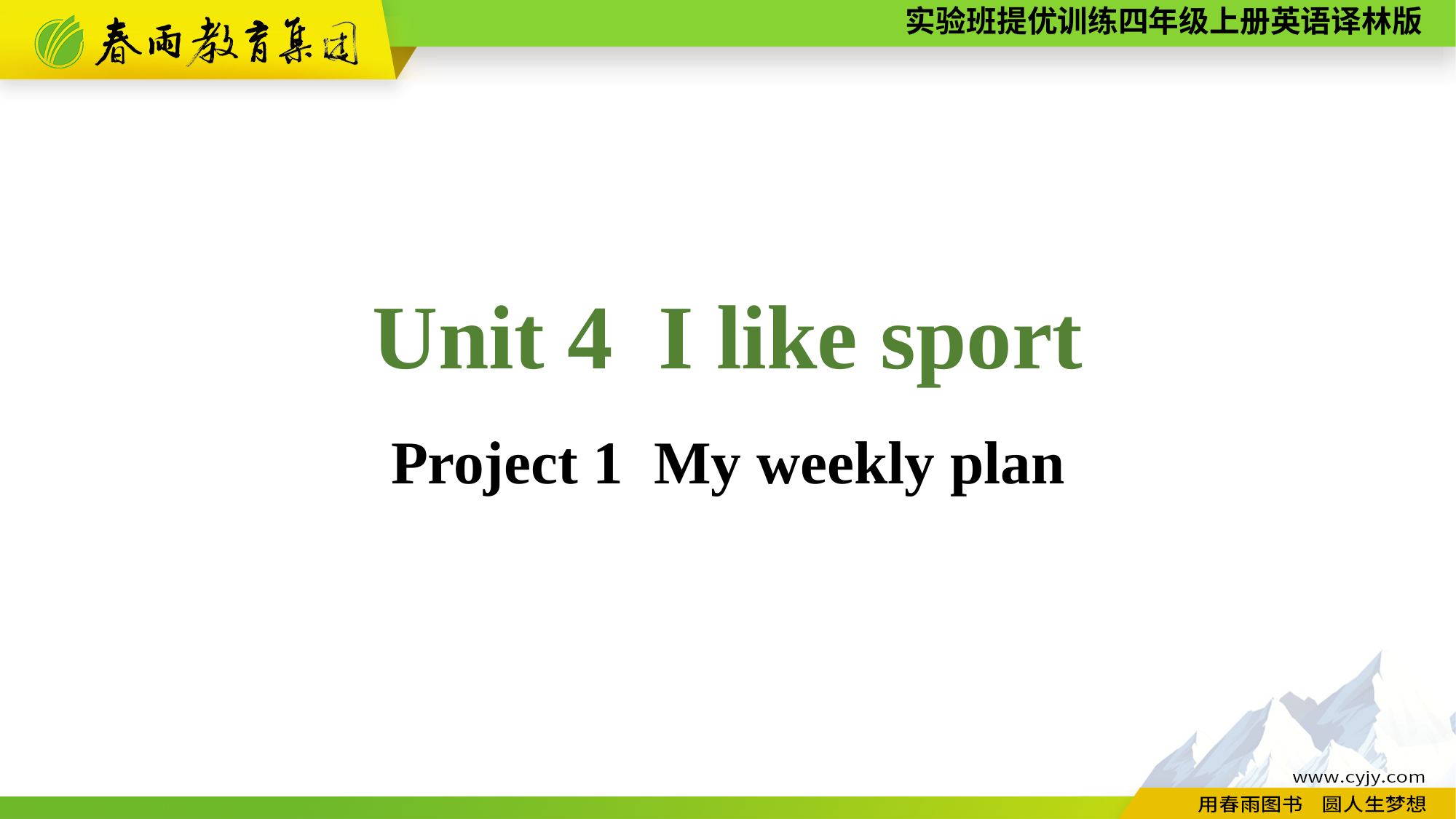

Unit 4  I like sport
Project 1  My weekly plan